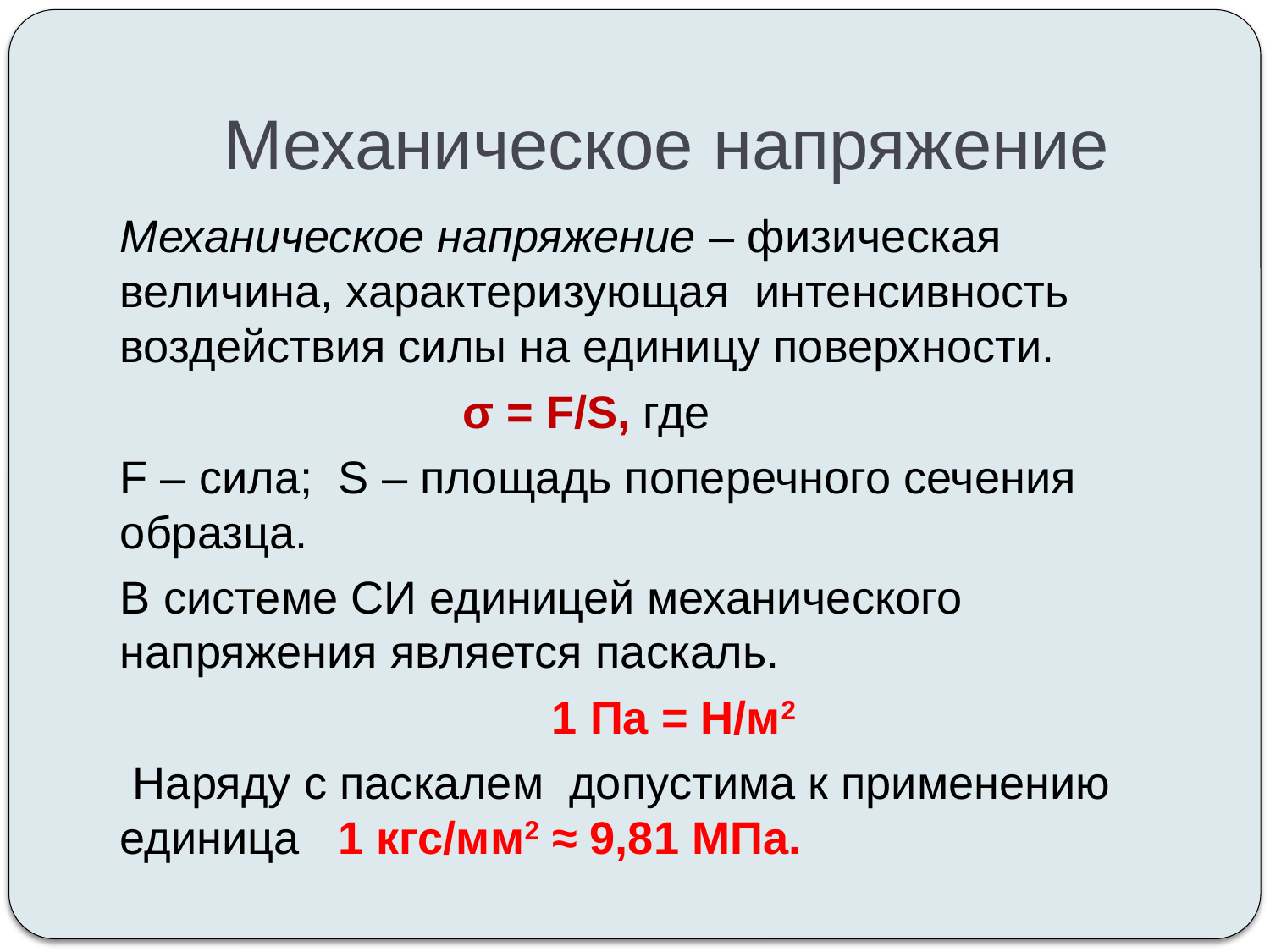

# Механическое напряжение
   Механическое напряжение – физическая величина, характеризующая  интенсивность воздействия силы на единицу поверхности.
                              σ = F/S, где
   F – сила;  S – площадь поперечного сечения образца.
   В системе СИ единицей механического напряжения является паскаль.
                                     1 Па = Н/м2
    Наряду с паскалем  допустима к применению единица   1 кгс/мм2 ≈ 9,81 МПа.